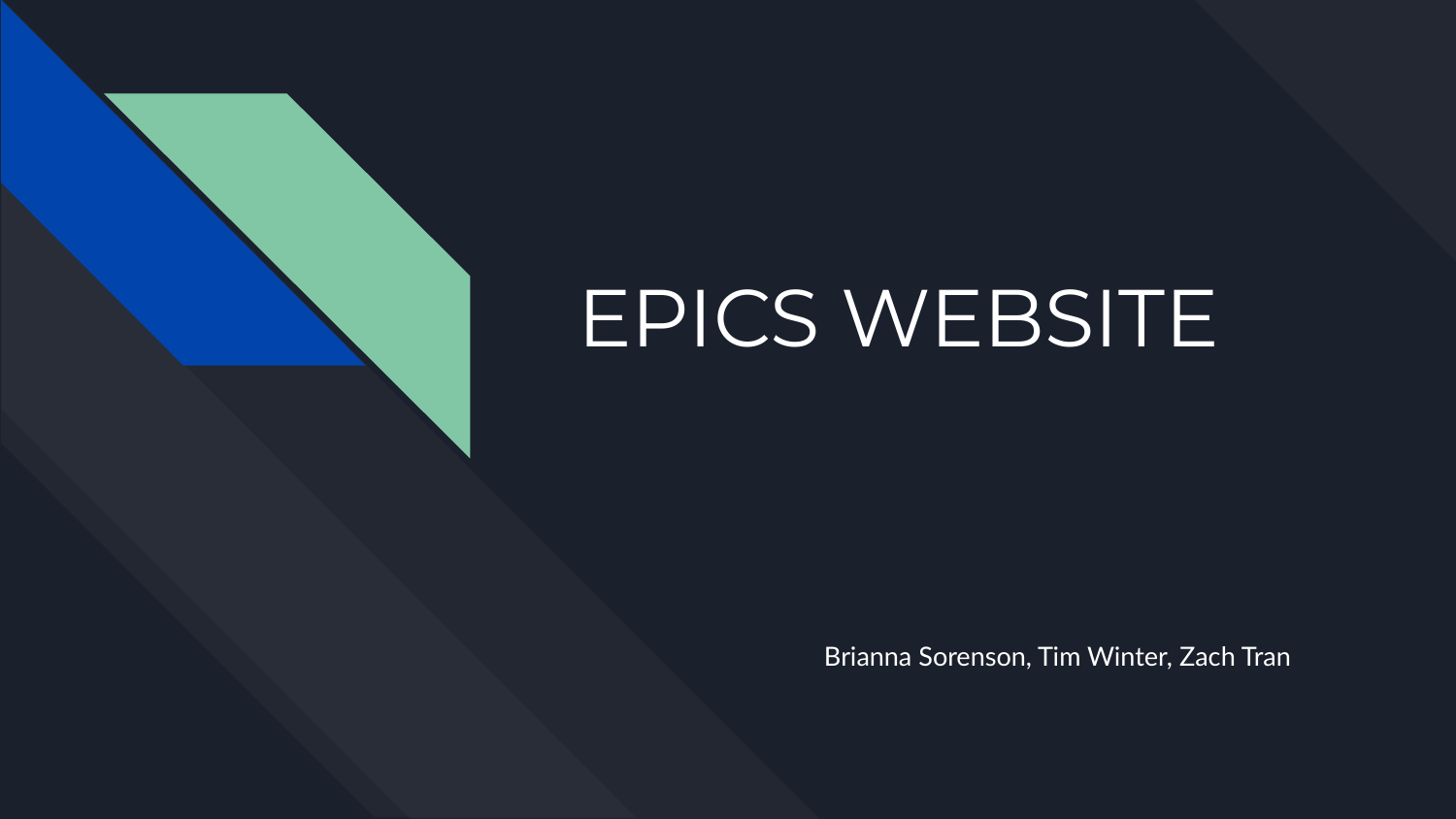

# EPICS WEBSITE
Brianna Sorenson, Tim Winter, Zach Tran